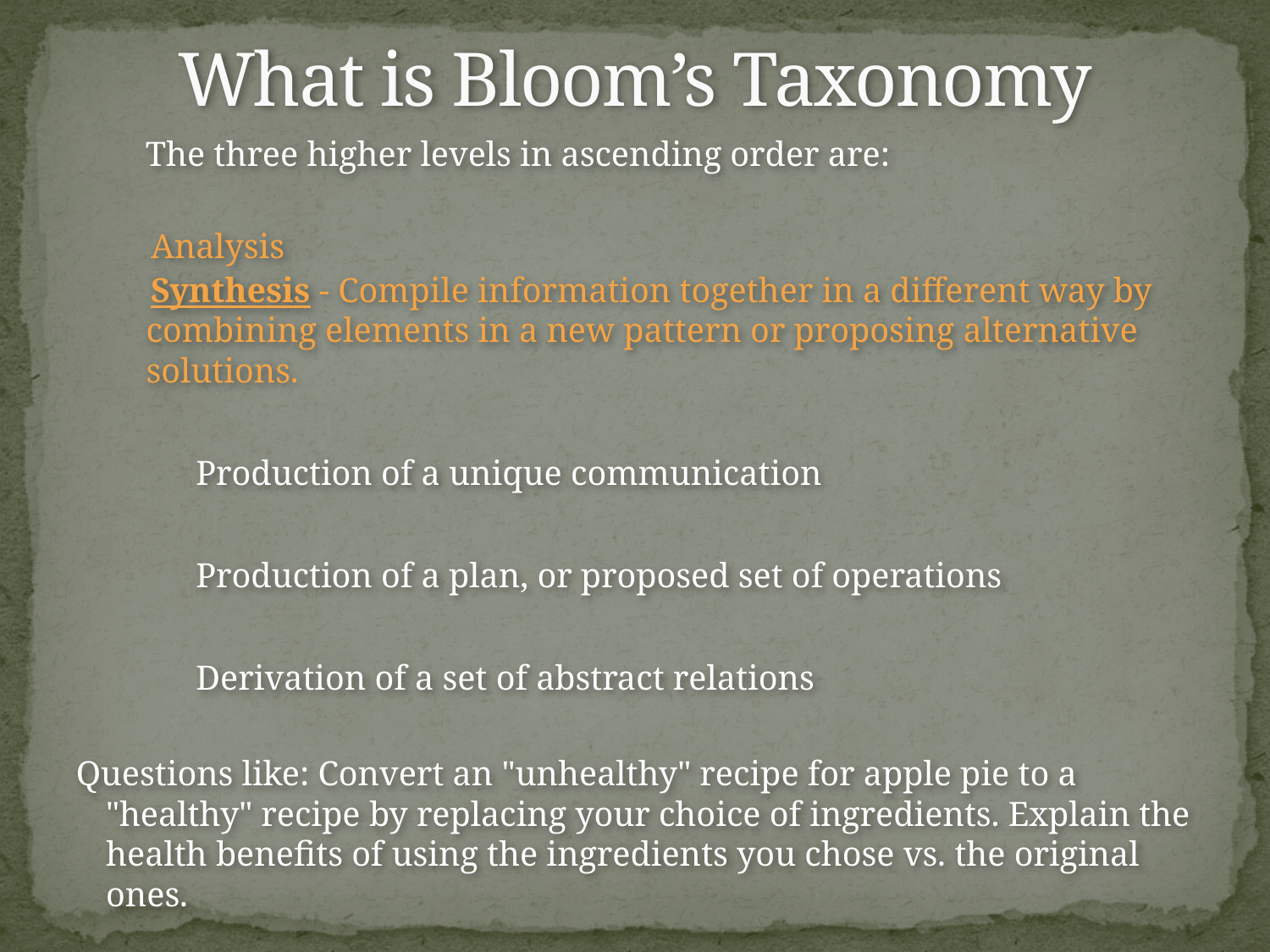

# What is Bloom’s Taxonomy
        The three higher levels in ascending order are:

    Analysis
    Synthesis - Compile information together in a different way by combining elements in a new pattern or proposing alternative solutions.

    Production of a unique communication

    Production of a plan, or proposed set of operations

    Derivation of a set of abstract relations

Questions like: Convert an "unhealthy" recipe for apple pie to a "healthy" recipe by replacing your choice of ingredients. Explain the health benefits of using the ingredients you chose vs. the original ones.